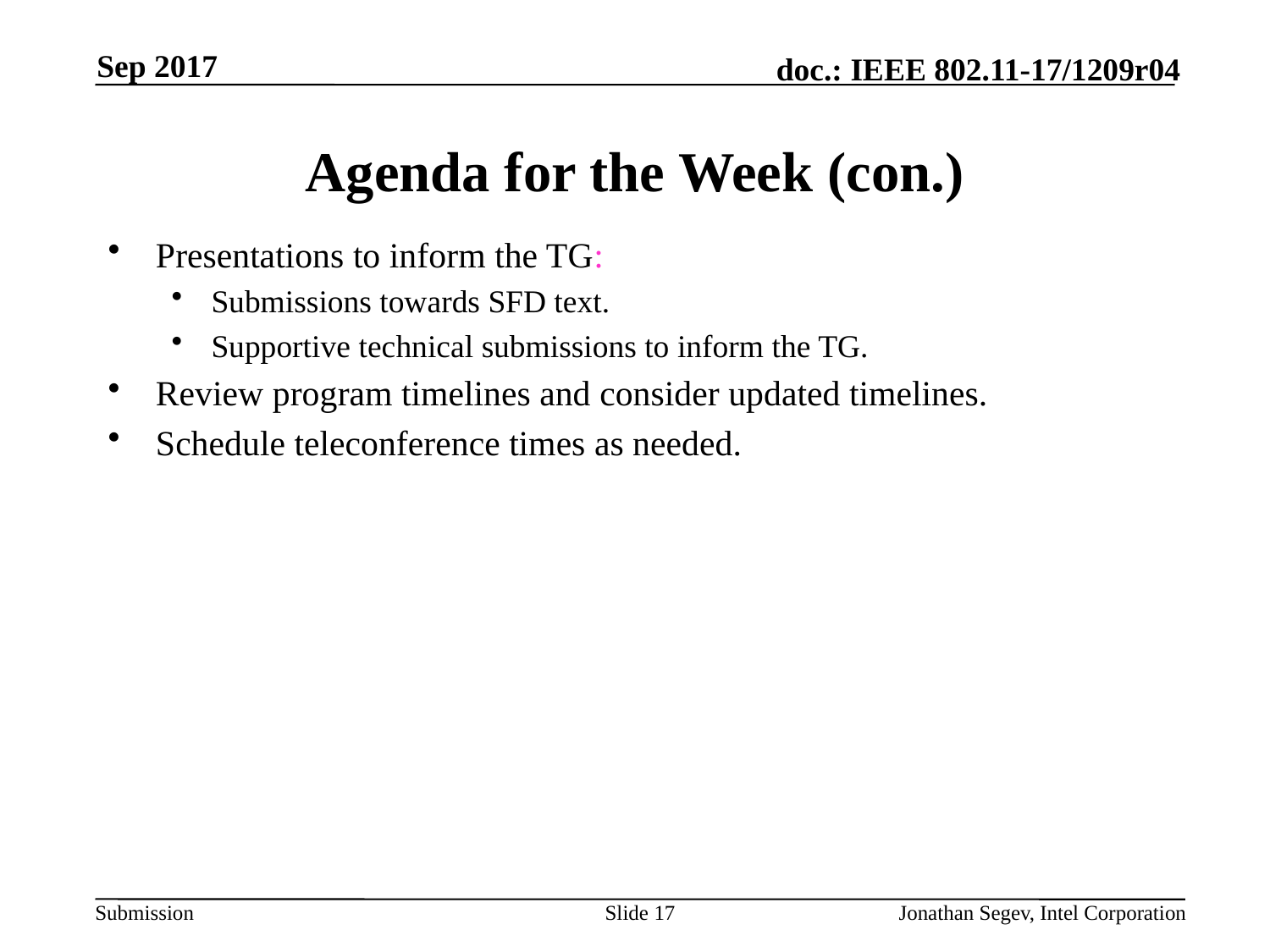

Sep 2017
# Agenda for the Week (con.)
Presentations to inform the TG:
Submissions towards SFD text.
Supportive technical submissions to inform the TG.
Review program timelines and consider updated timelines.
Schedule teleconference times as needed.

Slide 17
Jonathan Segev, Intel Corporation